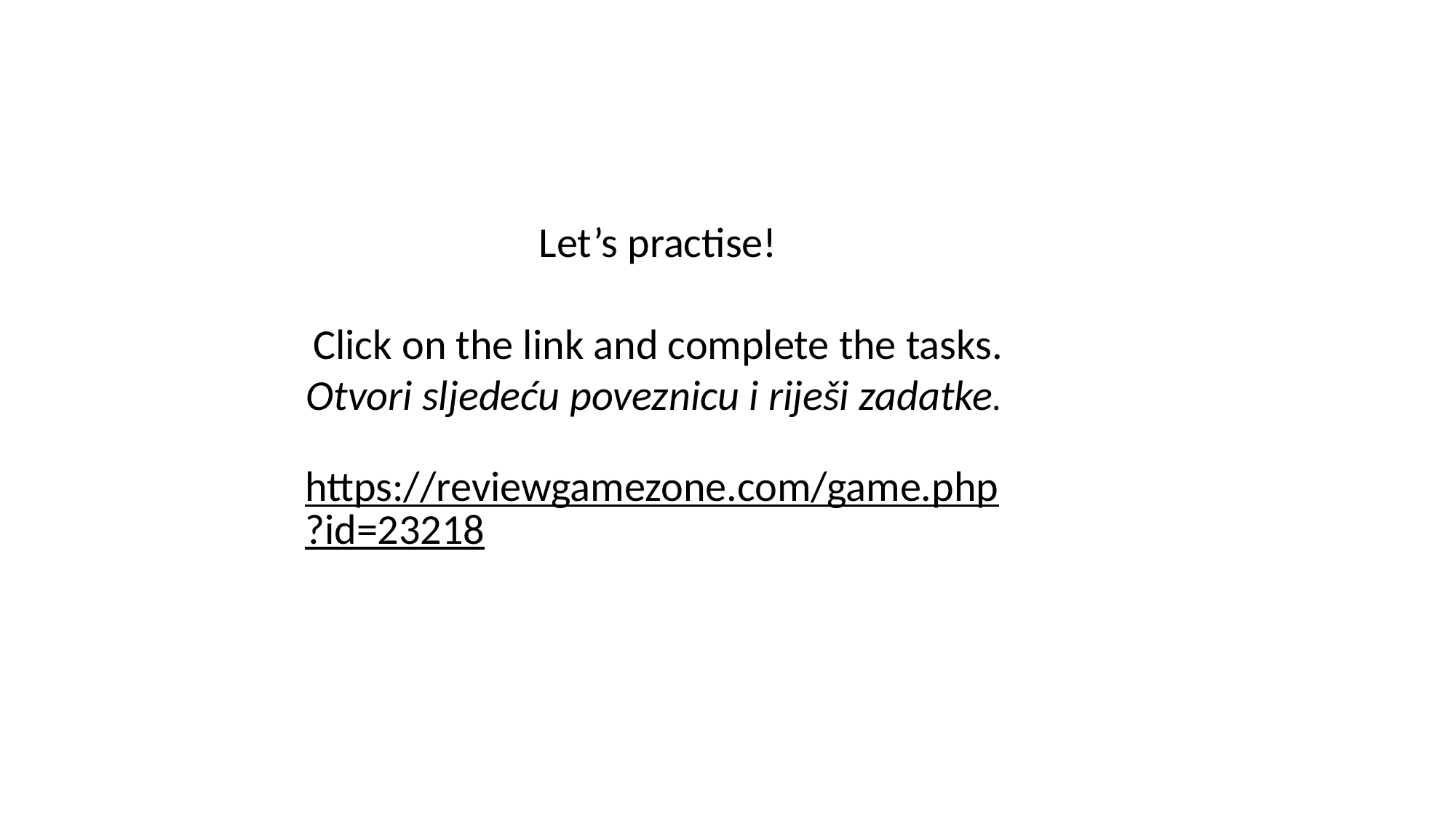

Let’s practise!

Click on the link and complete the tasks.
Otvori sljedeću poveznicu i riješi zadatke.
https://reviewgamezone.com/game.php?id=23218